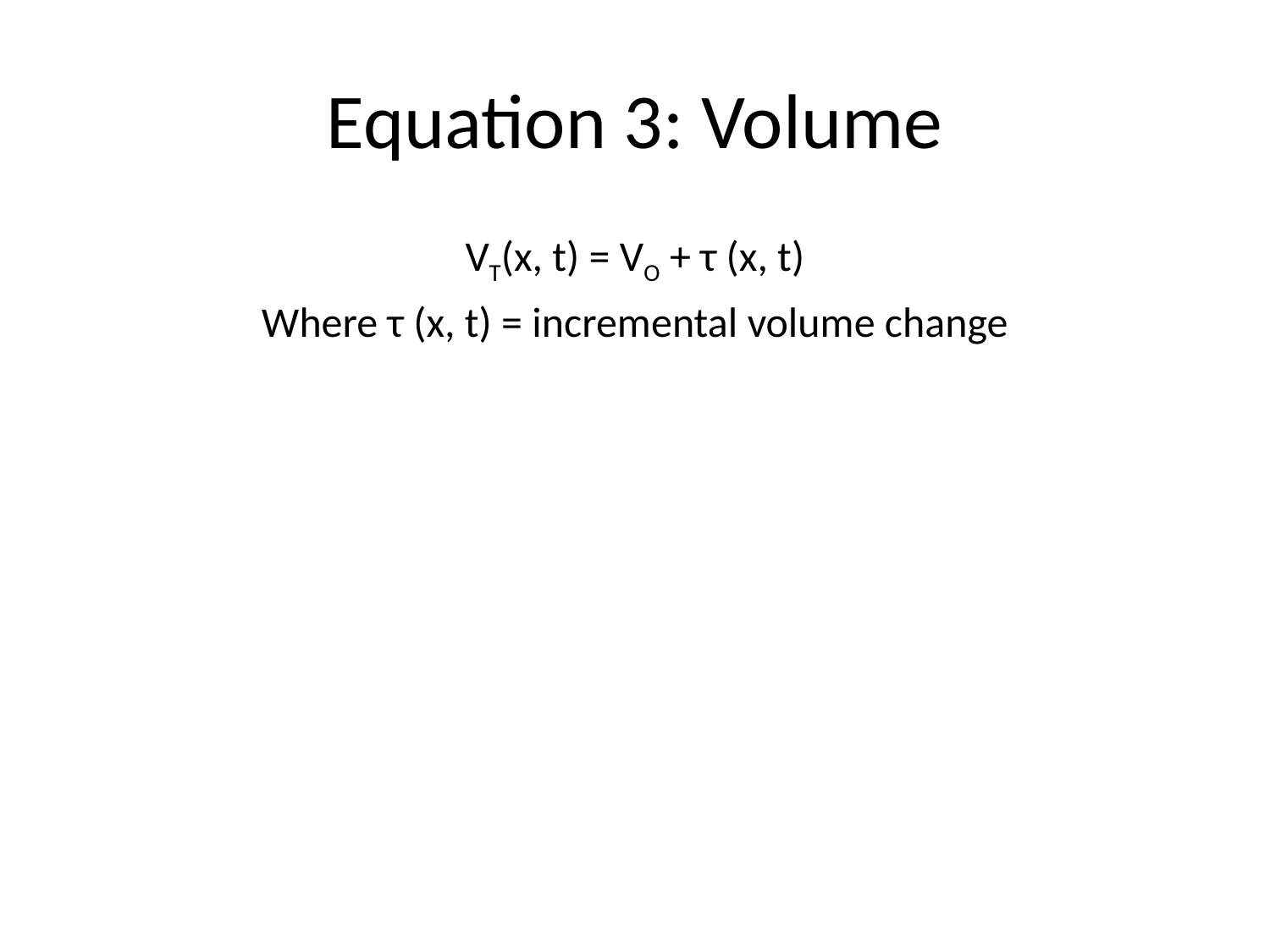

# Equation 3: Volume
VT(x, t) = VO + τ (x, t)
Where τ (x, t) = incremental volume change